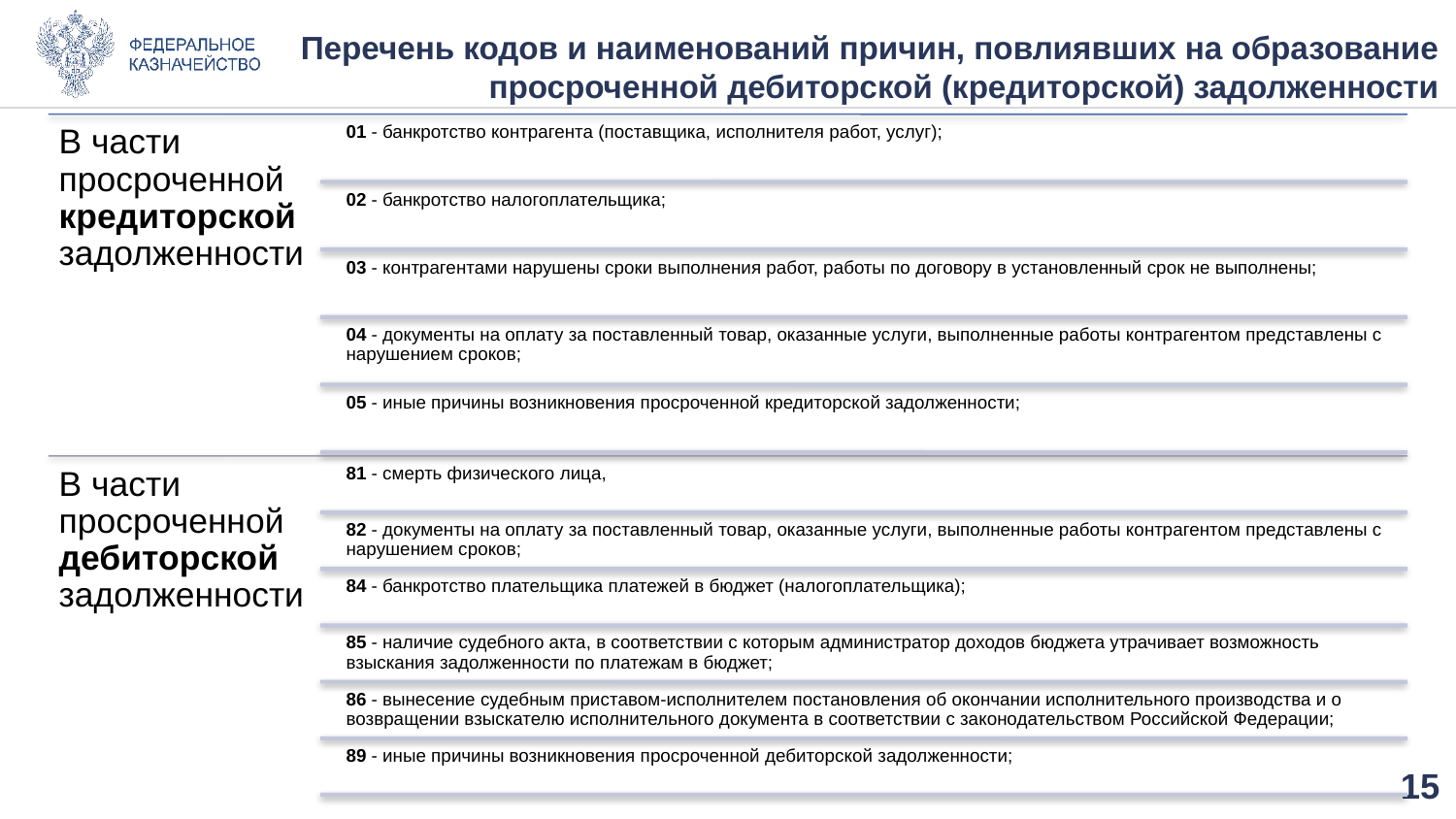

# Перечень кодов и наименований причин, повлиявших на образование просроченной дебиторской (кредиторской) задолженности
В части просроченной кредиторской задолженности
01 - банкротство контрагента (поставщика, исполнителя работ, услуг);
02 - банкротство налогоплательщика;
03 - контрагентами нарушены сроки выполнения работ, работы по договору в установленный срок не выполнены;
04 - документы на оплату за поставленный товар, оказанные услуги, выполненные работы контрагентом представлены с нарушением сроков;
05 - иные причины возникновения просроченной кредиторской задолженности;
В части просроченной дебиторской задолженности
81 - смерть физического лица,
82 - документы на оплату за поставленный товар, оказанные услуги, выполненные работы контрагентом представлены с нарушением сроков;
84 - банкротство плательщика платежей в бюджет (налогоплательщика);
85 - наличие судебного акта, в соответствии с которым администратор доходов бюджета утрачивает возможность взыскания задолженности по платежам в бюджет;
86 - вынесение судебным приставом-исполнителем постановления об окончании исполнительного производства и о возвращении взыскателю исполнительного документа в соответствии с законодательством Российской Федерации;
89 - иные причины возникновения просроченной дебиторской задолженности;
15